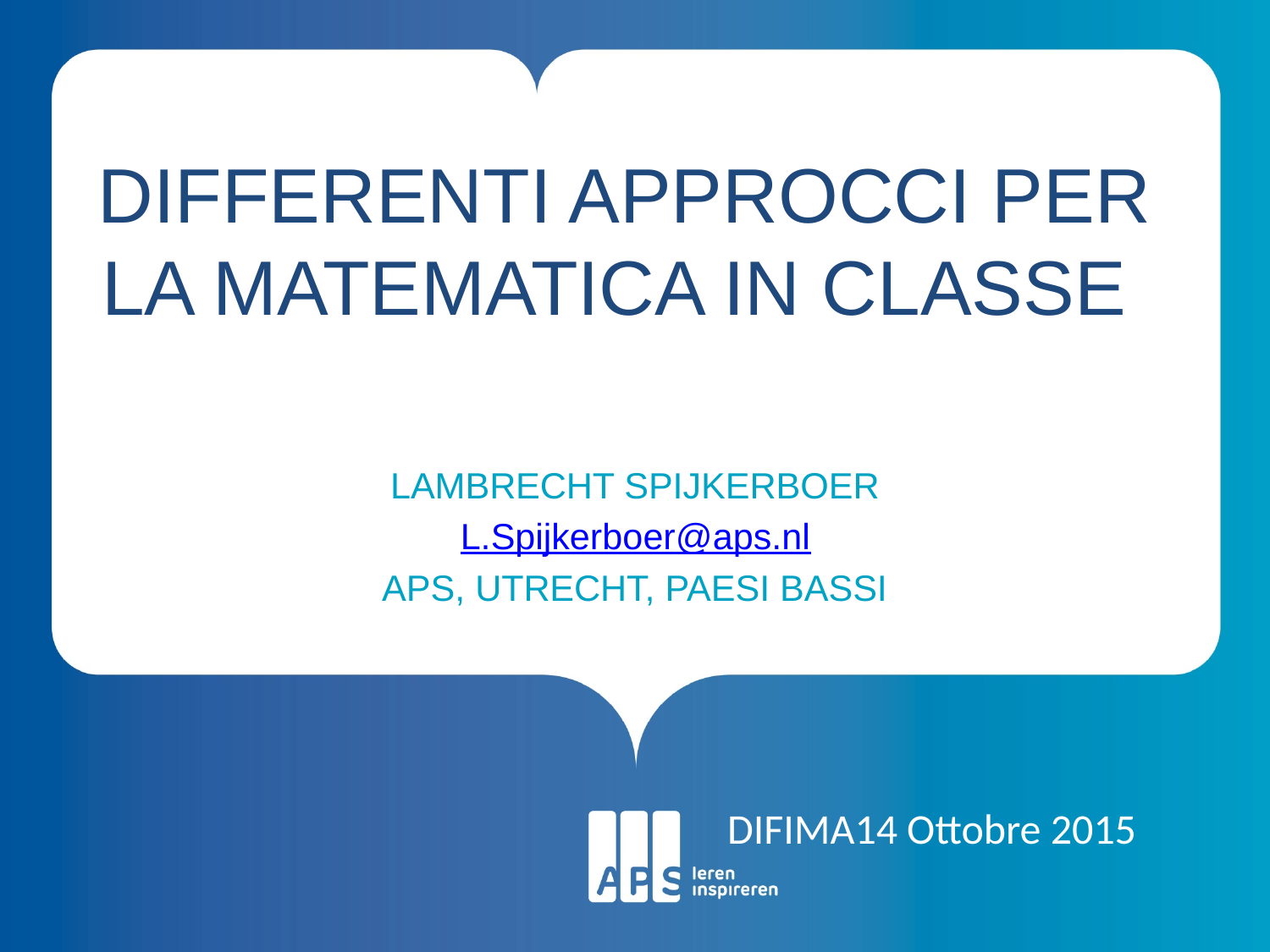

# differenti approcci per la matematica in classe
Lambrecht Spijkerboer
L.Spijkerboer@aps.nl
APS, Utrecht, Paesi Bassi

DIFIMA14 Ottobre 2015